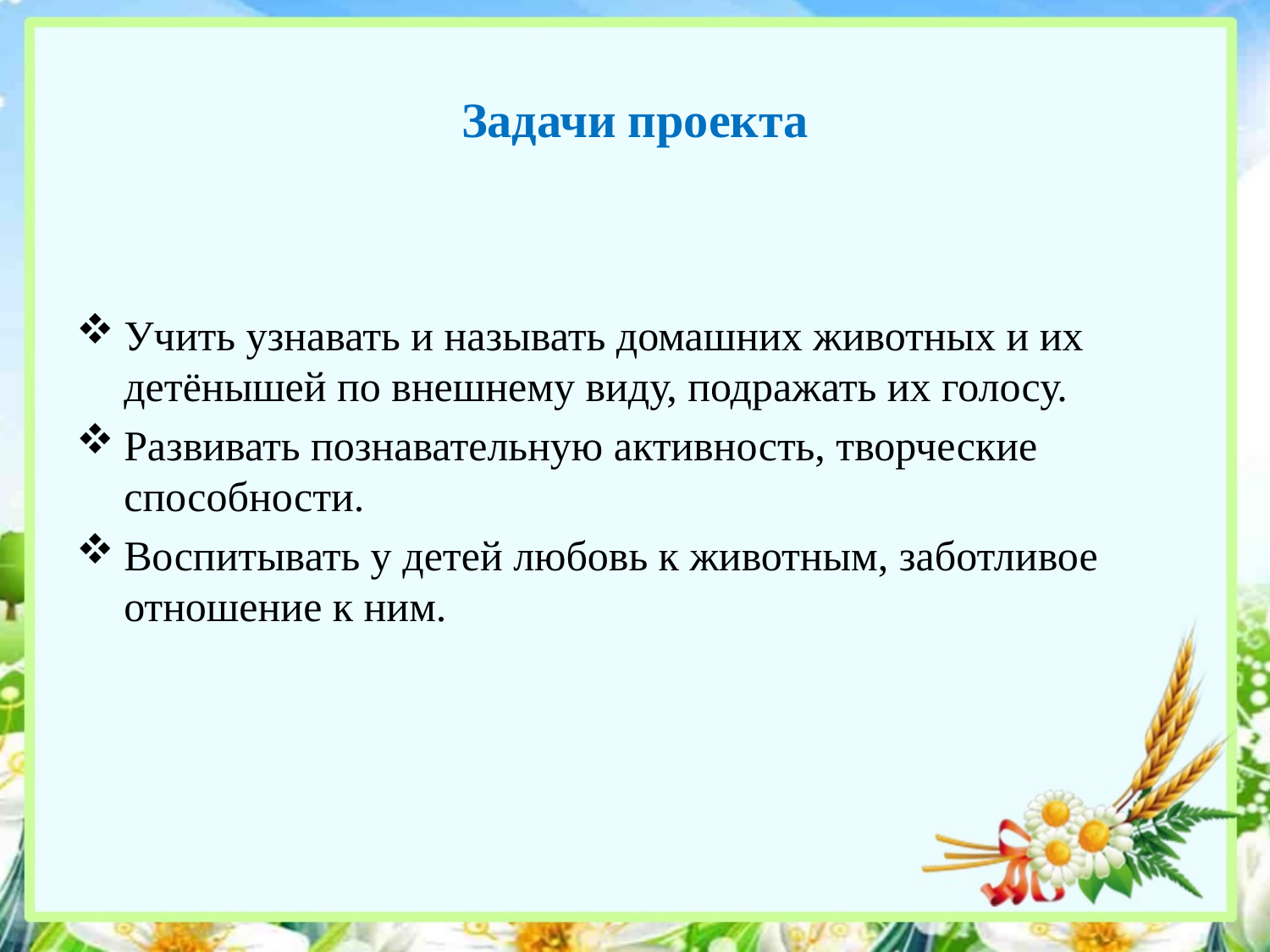

# Задачи проекта
Учить узнавать и называть домашних животных и их детёнышей по внешнему виду, подражать их голосу.
Развивать познавательную активность, творческие способности.
Воспитывать у детей любовь к животным, заботливое отношение к ним.